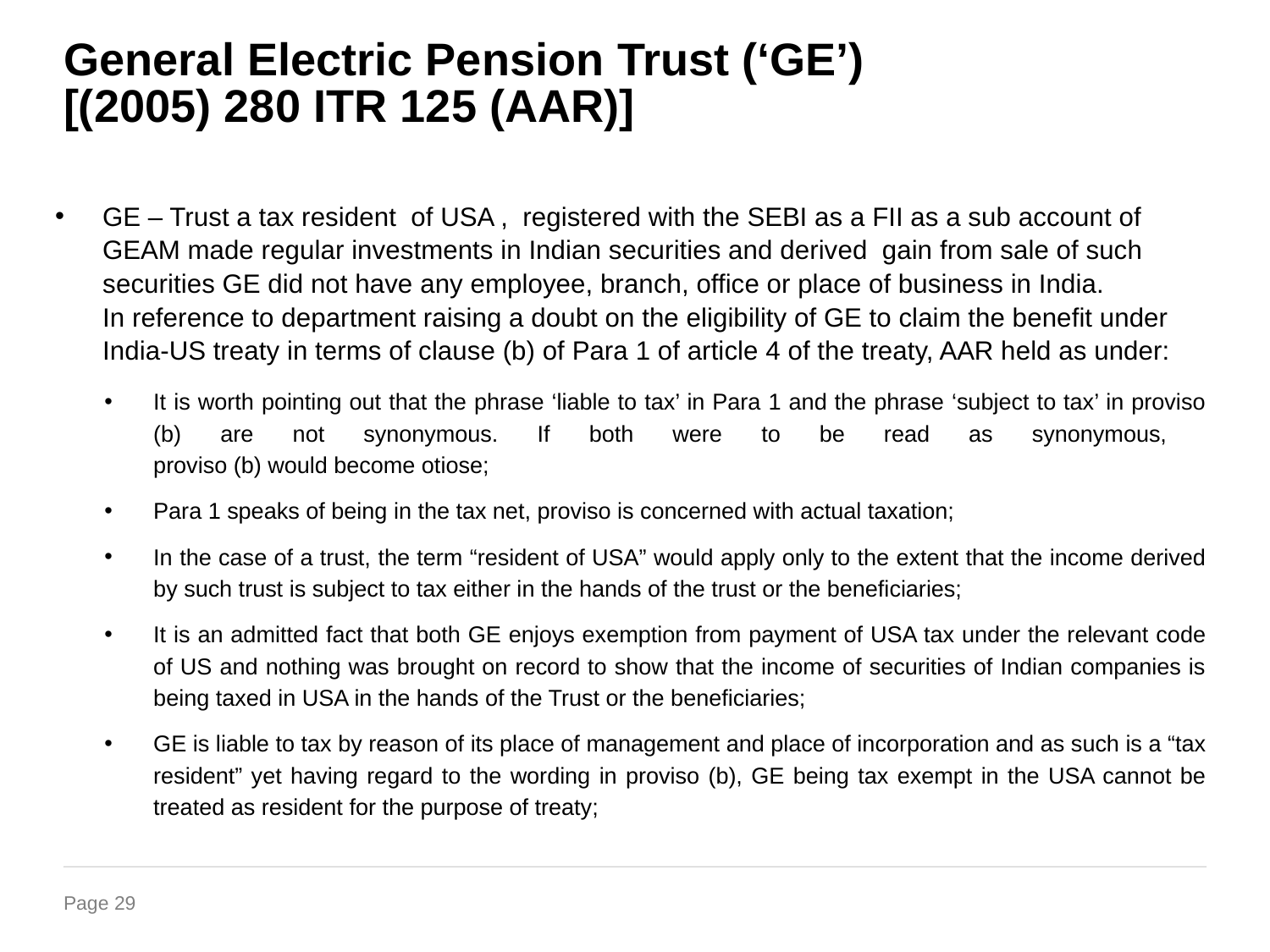

# General Electric Pension Trust (‘GE’) [(2005) 280 ITR 125 (AAR)]
GE – Trust a tax resident  of USA ,  registered with the SEBI as a FII as a sub account of GEAM made regular investments in Indian securities and derived  gain from sale of such securities GE did not have any employee, branch, office or place of business in India.
In reference to department raising a doubt on the eligibility of GE to claim the benefit under India-US treaty in terms of clause (b) of Para 1 of article 4 of the treaty, AAR held as under:
It is worth pointing out that the phrase ‘liable to tax’ in Para 1 and the phrase ‘subject to tax’ in proviso (b) are not synonymous. If both were to be read as synonymous,
proviso (b) would become otiose;
Para 1 speaks of being in the tax net, proviso is concerned with actual taxation;
In the case of a trust, the term “resident of USA” would apply only to the extent that the income derived by such trust is subject to tax either in the hands of the trust or the beneficiaries;
It is an admitted fact that both GE enjoys exemption from payment of USA tax under the relevant code of US and nothing was brought on record to show that the income of securities of Indian companies is being taxed in USA in the hands of the Trust or the beneficiaries;
GE is liable to tax by reason of its place of management and place of incorporation and as such is a “tax resident” yet having regard to the wording in proviso (b), GE being tax exempt in the USA cannot be treated as resident for the purpose of treaty;